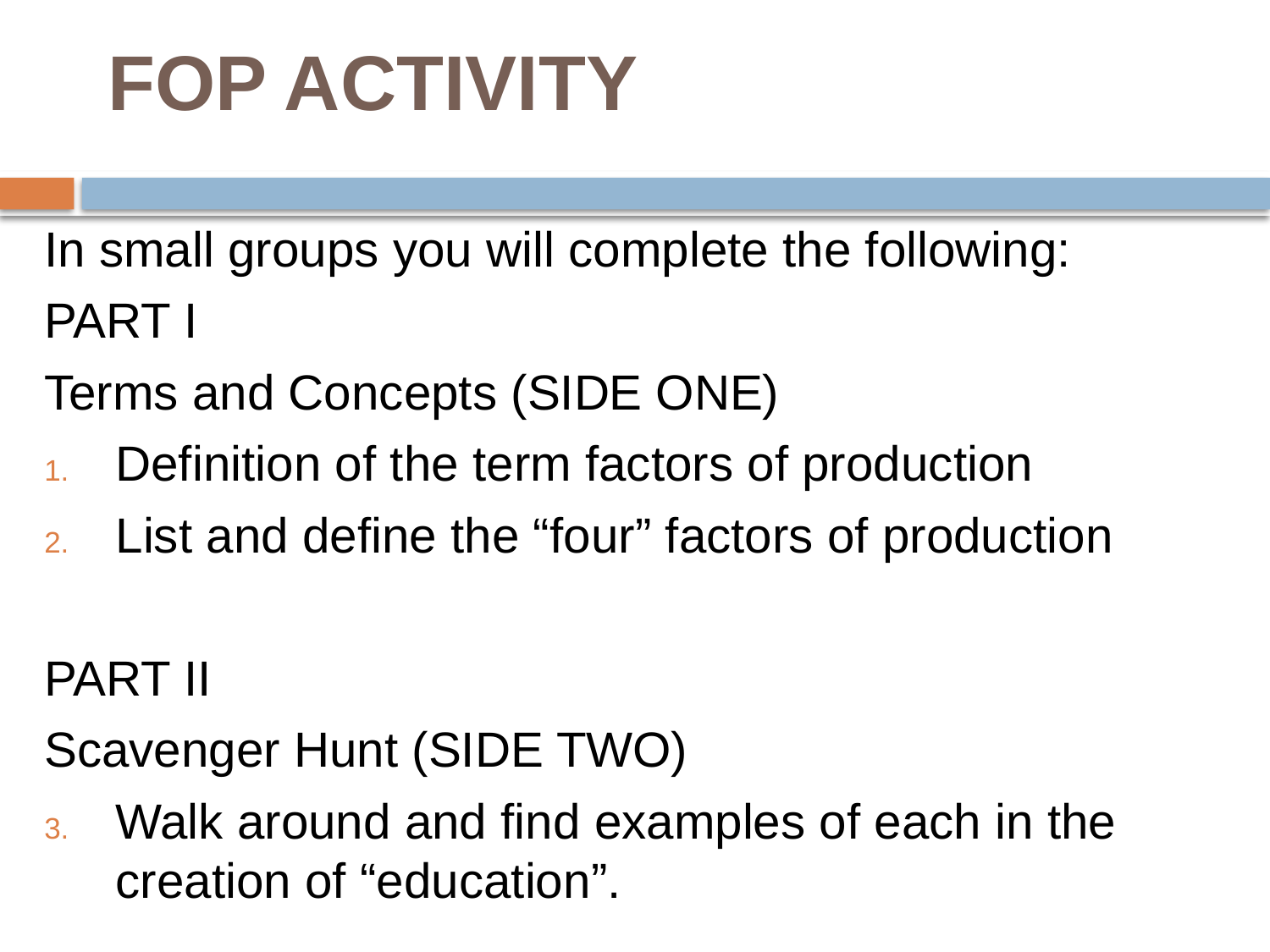

# FOP ACTIVITY
In small groups you will complete the following:
PART I
Terms and Concepts (SIDE ONE)
Definition of the term factors of production
List and define the “four” factors of production

PART II
Scavenger Hunt (SIDE TWO)
Walk around and find examples of each in the creation of “education”.